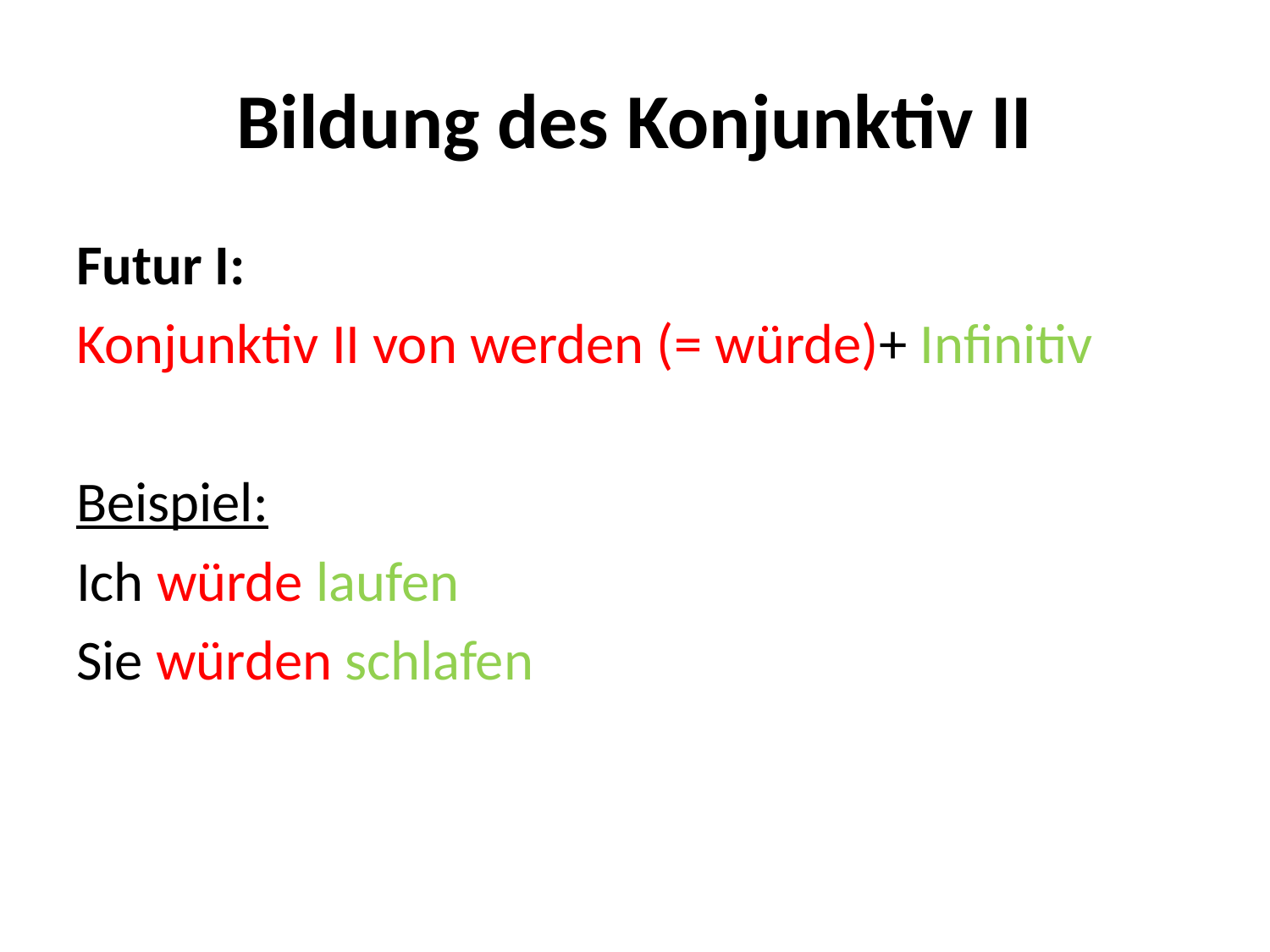

# Bildung des Konjunktiv II
Futur I:
Konjunktiv II von werden (= würde)+ Infinitiv

Beispiel:
Ich würde laufen
Sie würden schlafen